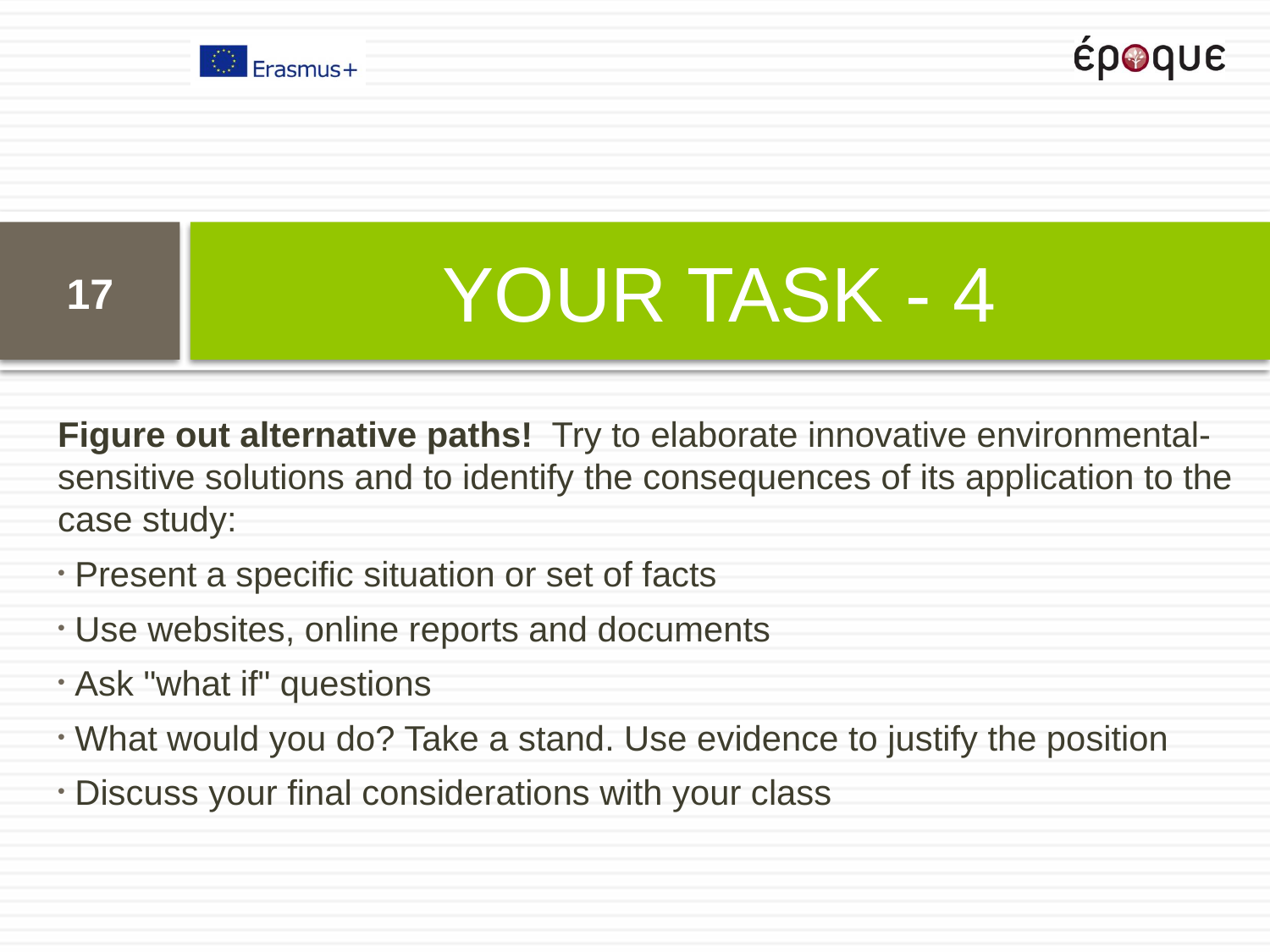

# YOUR TASK - 4
17
Figure out alternative paths!  Try to elaborate innovative environmental-sensitive solutions and to identify the consequences of its application to the case study:
 Present a specific situation or set of facts
 Use websites, online reports and documents
 Ask "what if" questions
 What would you do? Take a stand. Use evidence to justify the position
 Discuss your final considerations with your class